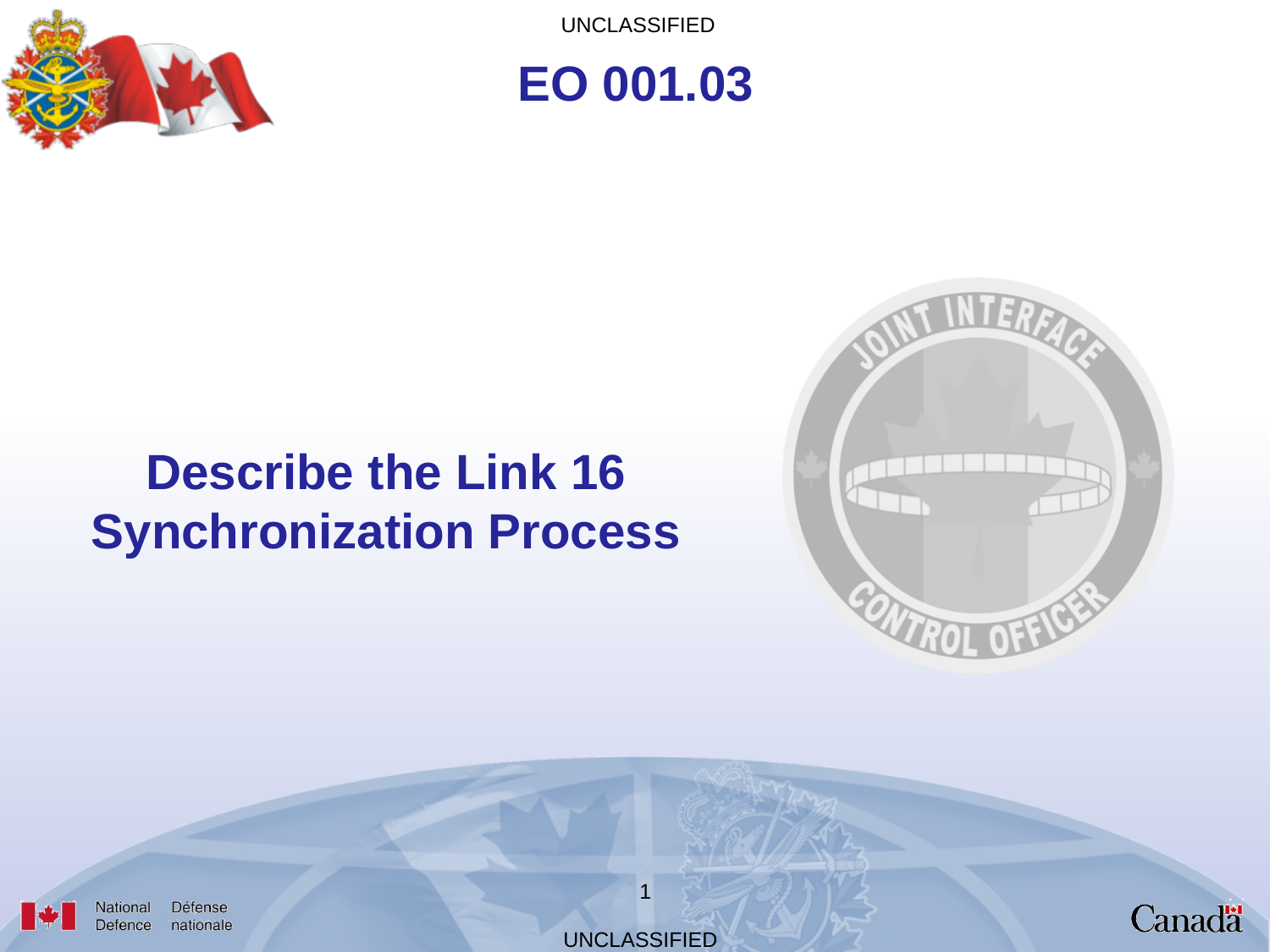

EO 001.03
Describe the Link 16 Synchronization Process